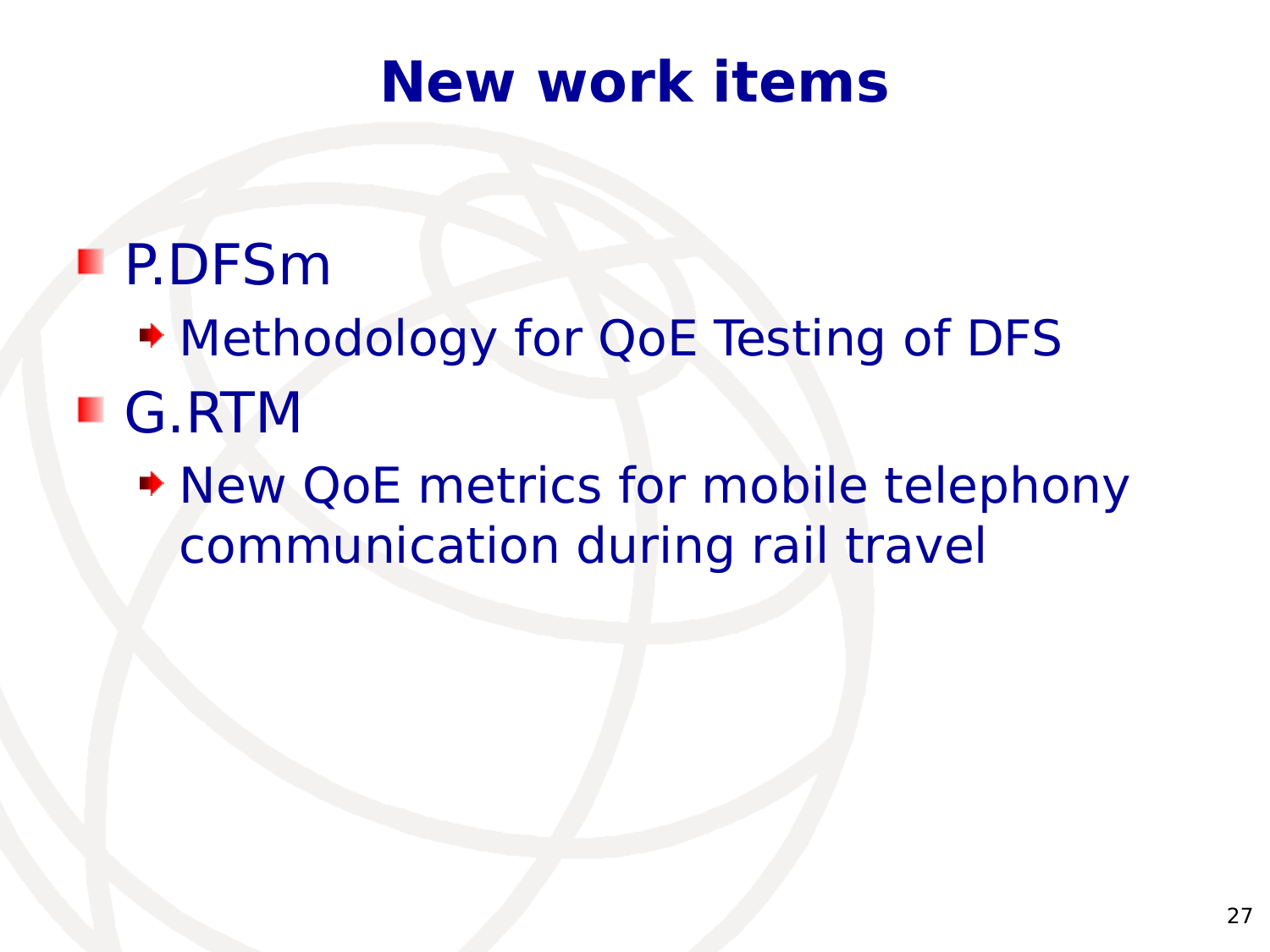

# New work items
P.DFSm
Methodology for QoE Testing of DFS
G.RTM
New QoE metrics for mobile telephony communication during rail travel

27